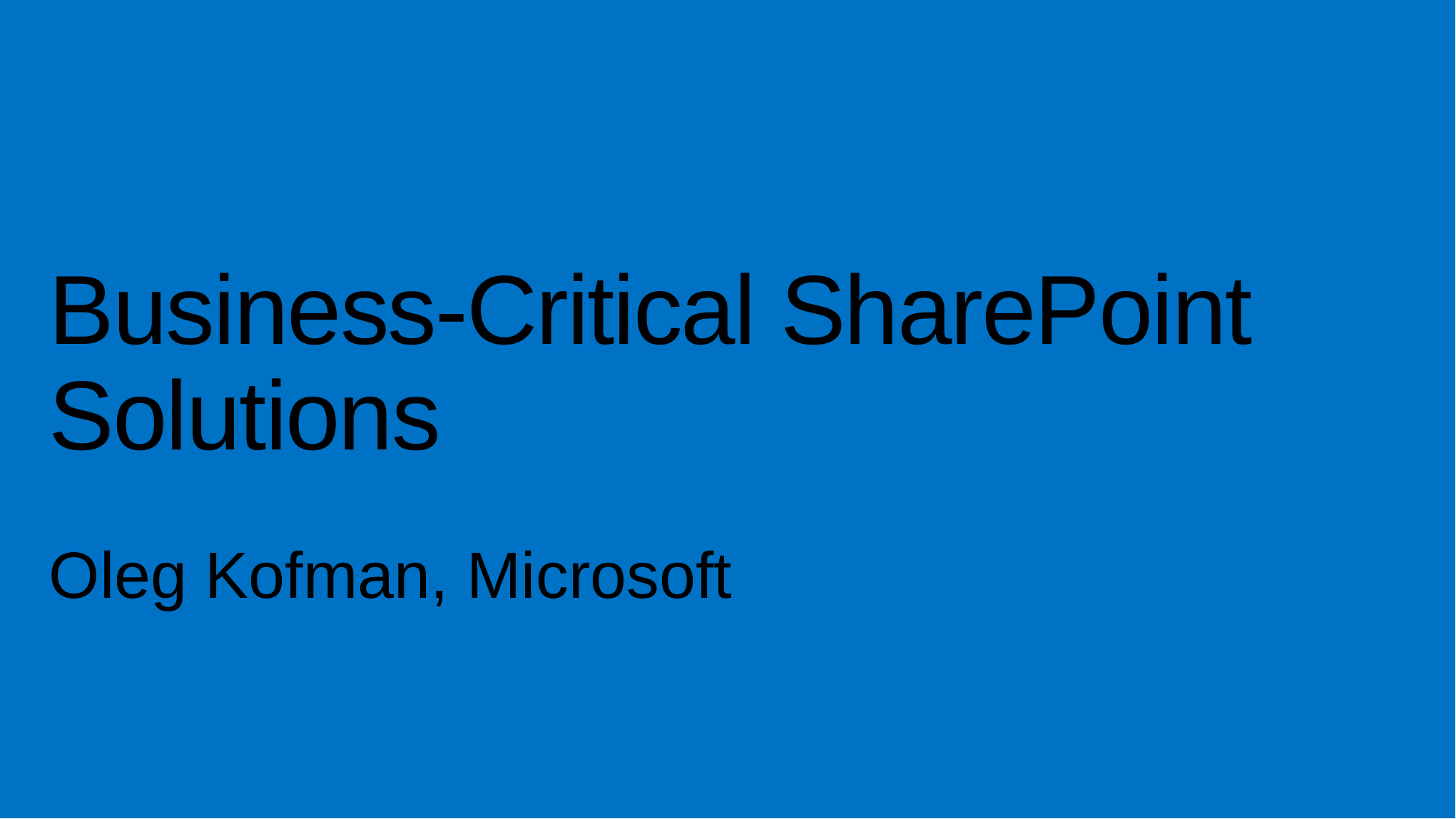

# Business-Critical SharePoint Solutions Oleg Kofman, Microsoft